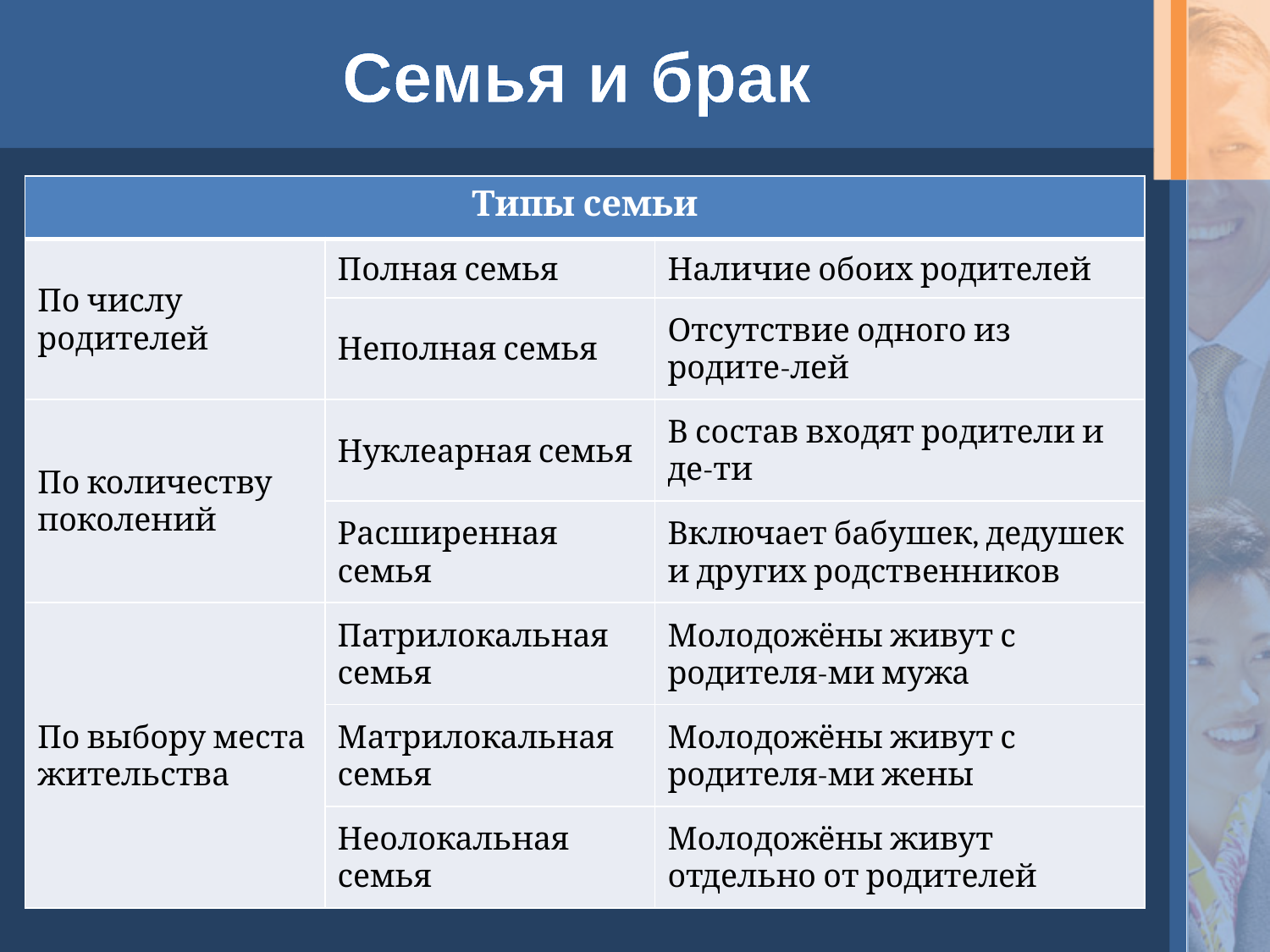

# Семья и брак
| Типы семьи |  |  |
| --- | --- | --- |
| По числу родителей | Полная семья | Наличие обоих родителей |
|  | Неполная семья | Отсутствие одного из родите-лей |
| По количеству поколений | Нуклеарная семья | В состав входят родители и де-ти |
|  | Расширенная семья | Включает бабушек, дедушек и других родственников |
| По выбору места жительства | Патрилокальная семья | Молодожёны живут с родителя-ми мужа |
|  | Матрилокальная семья | Молодожёны живут с родителя-ми жены |
|  | Неолокальная семья | Молодожёны живут отдельно от родителей |